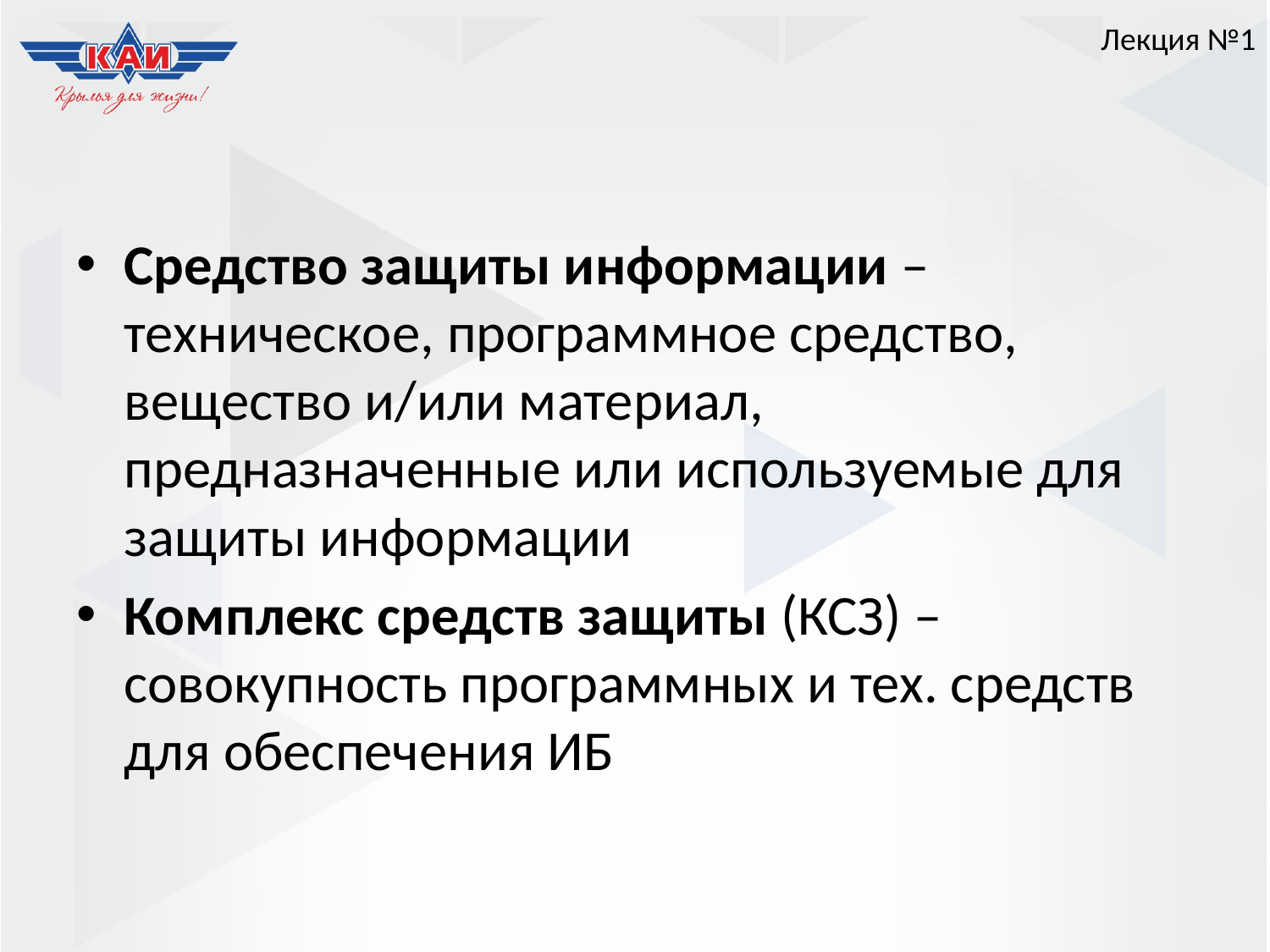

Лекция №1
#
Средство защиты информации – техническое, программное средство, вещество и/или материал, предназначенные или используемые для защиты информации
Комплекс средств защиты (КСЗ) – совокупность программных и тех. средств для обеспечения ИБ